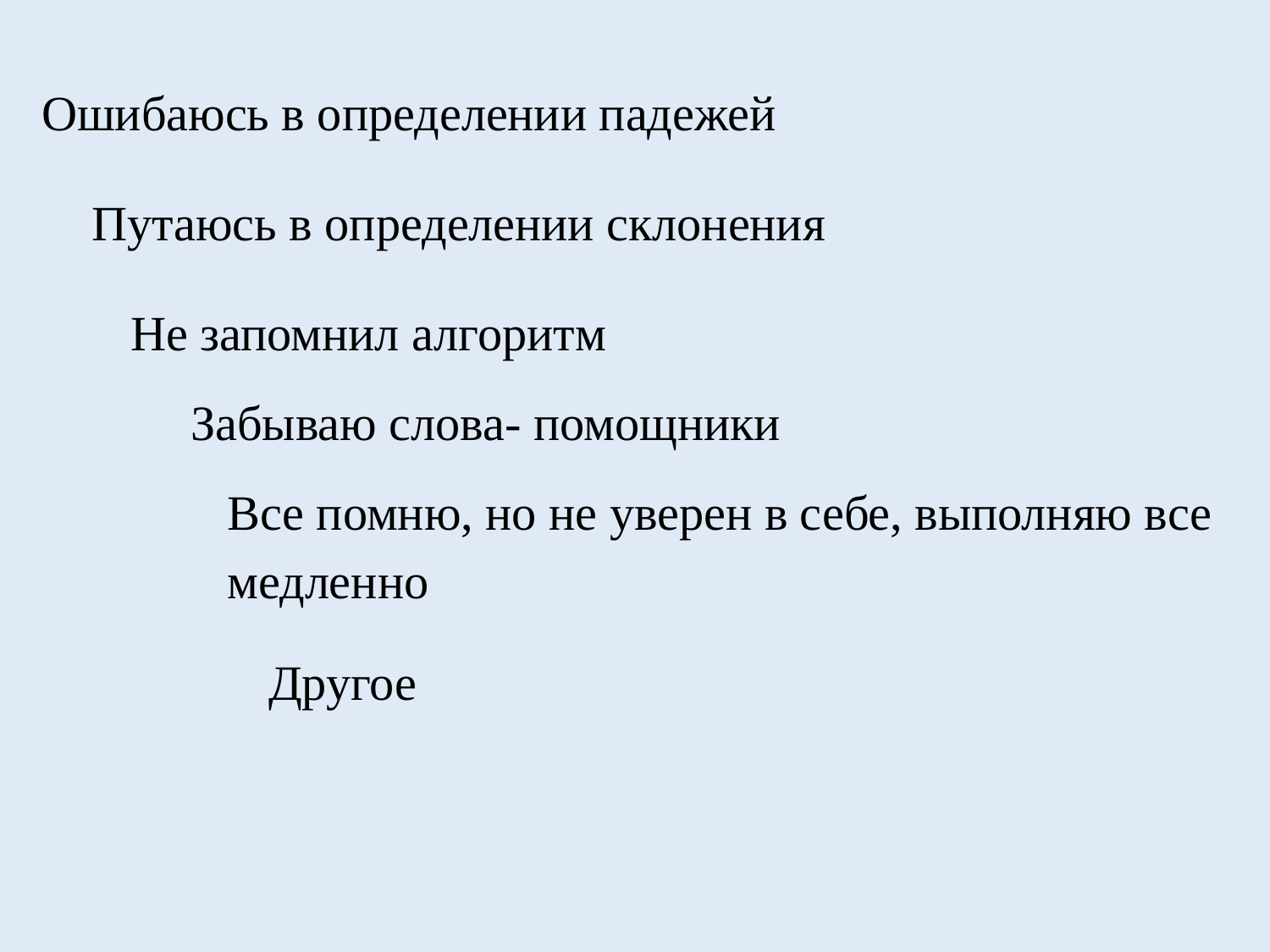

Ошибаюсь в определении падежей
Путаюсь в определении склонения
Не запомнил алгоритм
Забываю слова- помощники
Все помню, но не уверен в себе, выполняю все медленно
Другое